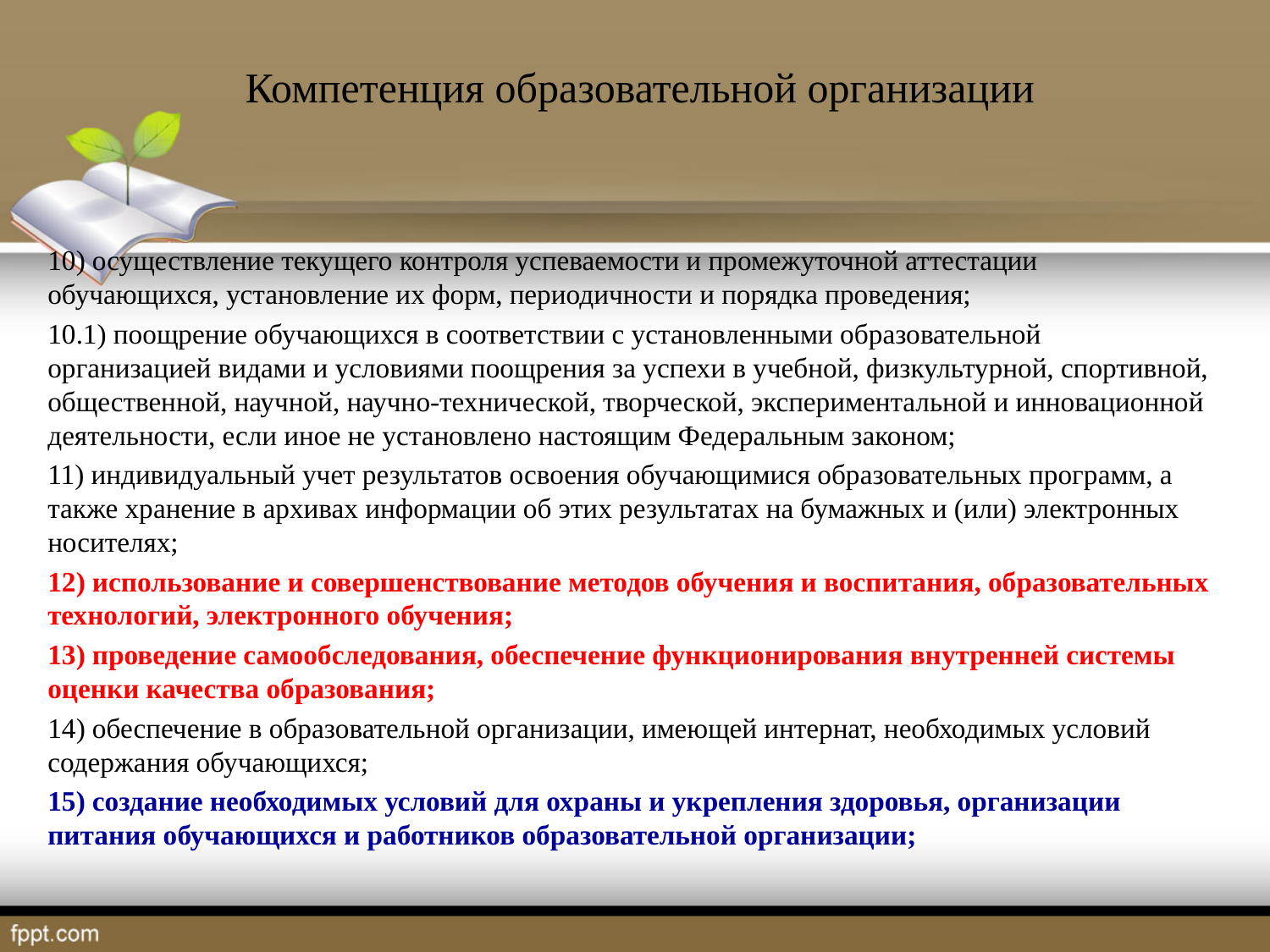

# Компетенция образовательной организации
10) осуществление текущего контроля успеваемости и промежуточной аттестации обучающихся, установление их форм, периодичности и порядка проведения;
10.1) поощрение обучающихся в соответствии с установленными образовательной организацией видами и условиями поощрения за успехи в учебной, физкультурной, спортивной, общественной, научной, научно-технической, творческой, экспериментальной и инновационной деятельности, если иное не установлено настоящим Федеральным законом;
11) индивидуальный учет результатов освоения обучающимися образовательных программ, а также хранение в архивах информации об этих результатах на бумажных и (или) электронных носителях;
12) использование и совершенствование методов обучения и воспитания, образовательных технологий, электронного обучения;
13) проведение самообследования, обеспечение функционирования внутренней системы оценки качества образования;
14) обеспечение в образовательной организации, имеющей интернат, необходимых условий содержания обучающихся;
15) создание необходимых условий для охраны и укрепления здоровья, организации питания обучающихся и работников образовательной организации;